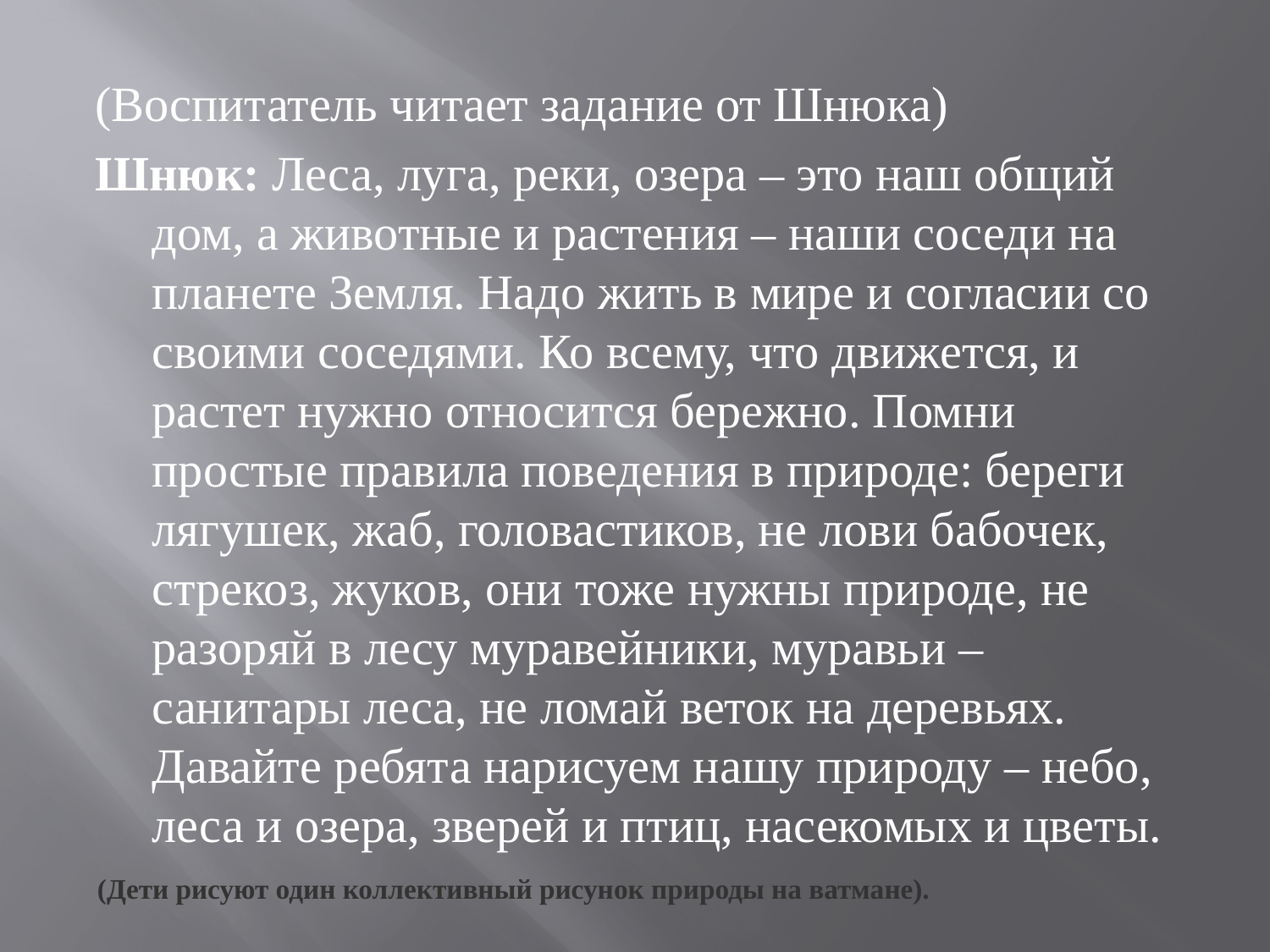

(Воспитатель читает задание от Шнюка)
Шнюк: Леса, луга, реки, озера – это наш общий дом, а животные и растения – наши соседи на планете Земля. Надо жить в мире и согласии со своими соседями. Ко всему, что движется, и растет нужно относится бережно. Помни простые правила поведения в природе: береги лягушек, жаб, головастиков, не лови бабочек, стрекоз, жуков, они тоже нужны природе, не разоряй в лесу муравейники, муравьи – санитары леса, не ломай веток на деревьях. Давайте ребята нарисуем нашу природу – небо, леса и озера, зверей и птиц, насекомых и цветы.

(Дети рисуют один коллективный рисунок природы на ватмане).